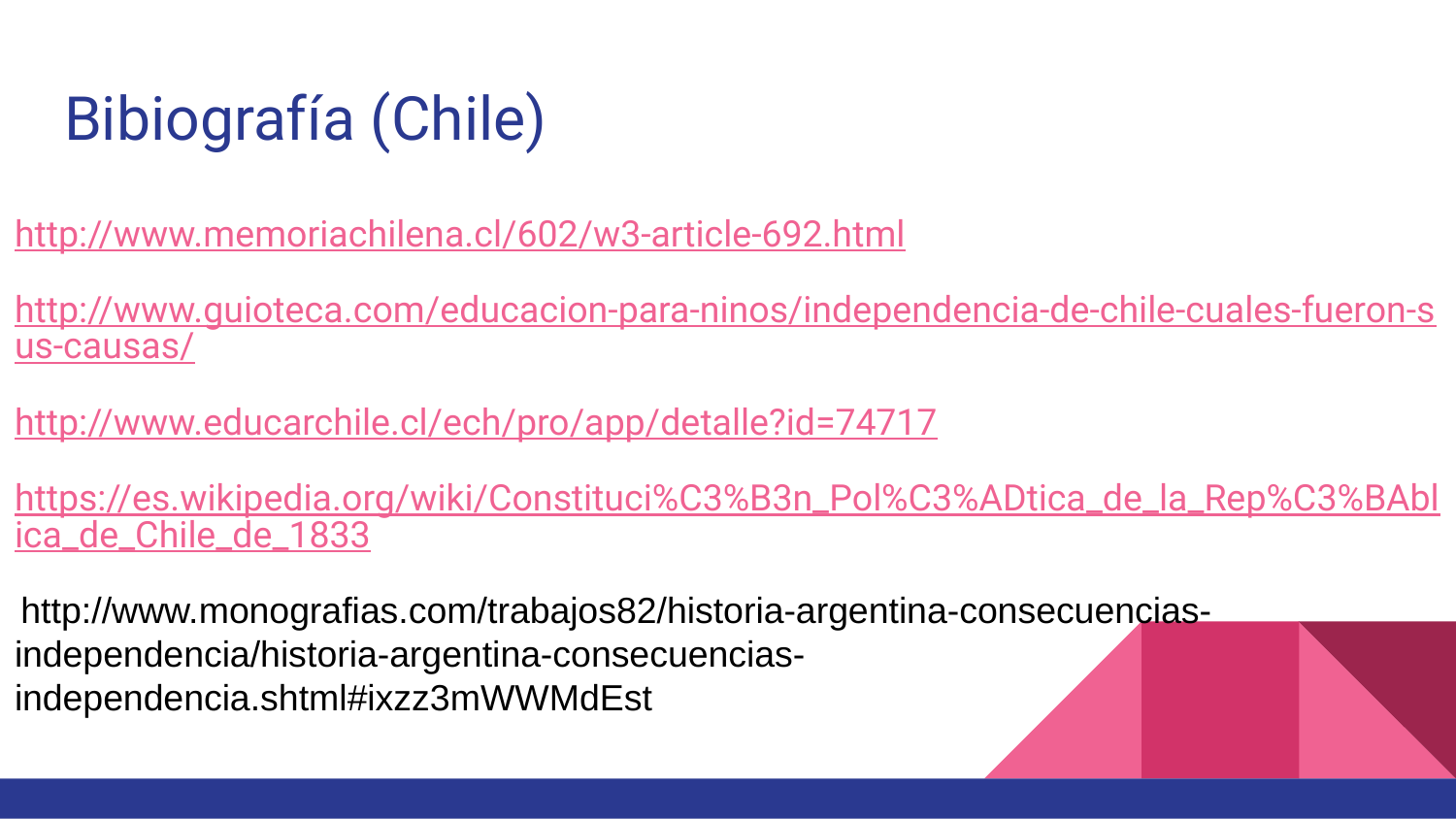

# Bibiografía (Chile)
http://www.memoriachilena.cl/602/w3-article-692.html
http://www.guioteca.com/educacion-para-ninos/independencia-de-chile-cuales-fueron-sus-causas/
http://www.educarchile.cl/ech/pro/app/detalle?id=74717
https://es.wikipedia.org/wiki/Constituci%C3%B3n_Pol%C3%ADtica_de_la_Rep%C3%BAblica_de_Chile_de_1833
 http://www.monografias.com/trabajos82/historia-argentina-consecuencias-independencia/historia-argentina-consecuencias-independencia.shtml#ixzz3mWWMdEst